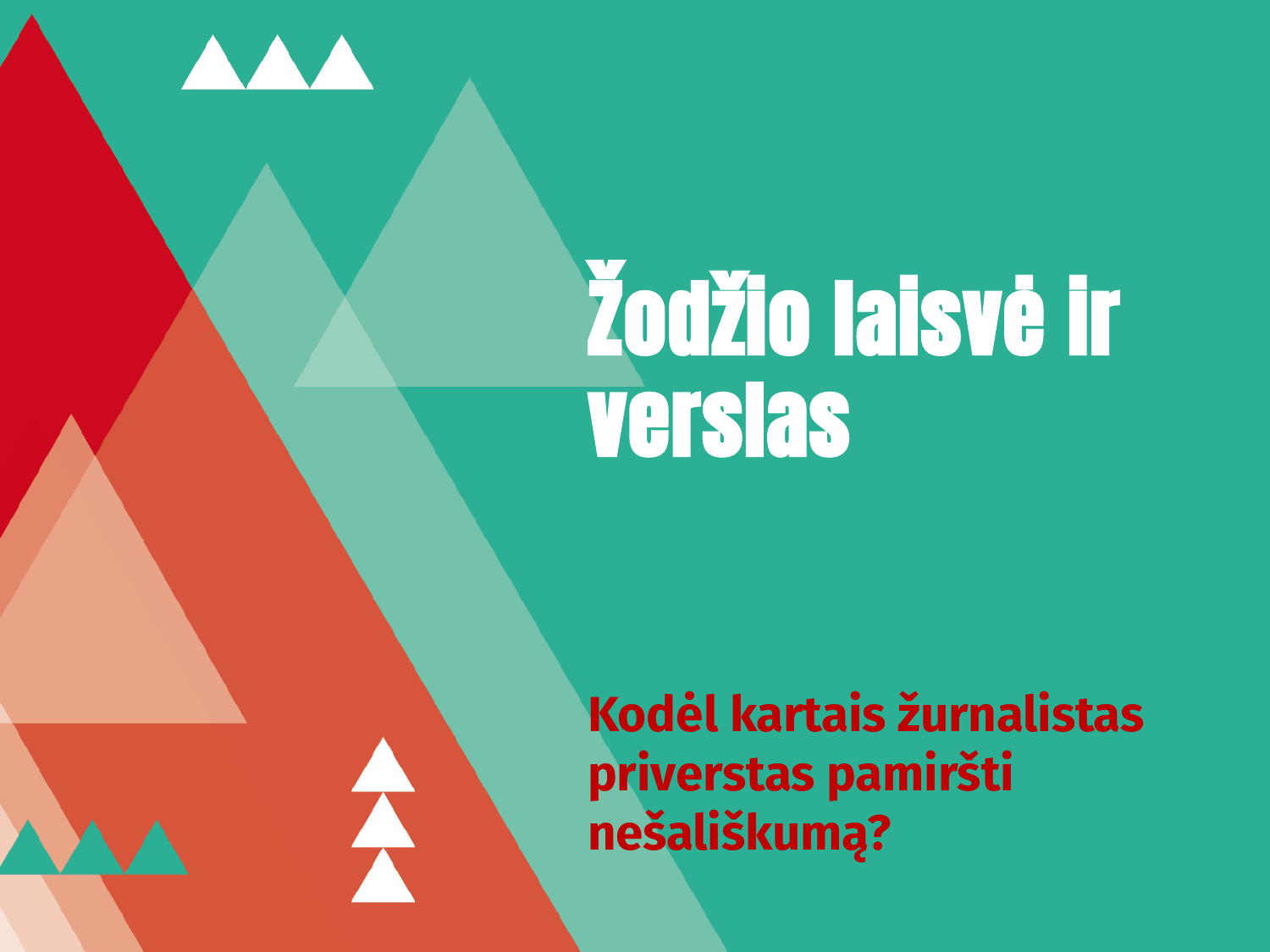

# Žodžio laisvė ir verslas
Kodėl kartais žurnalistas priverstas pamiršti nešališkumą?